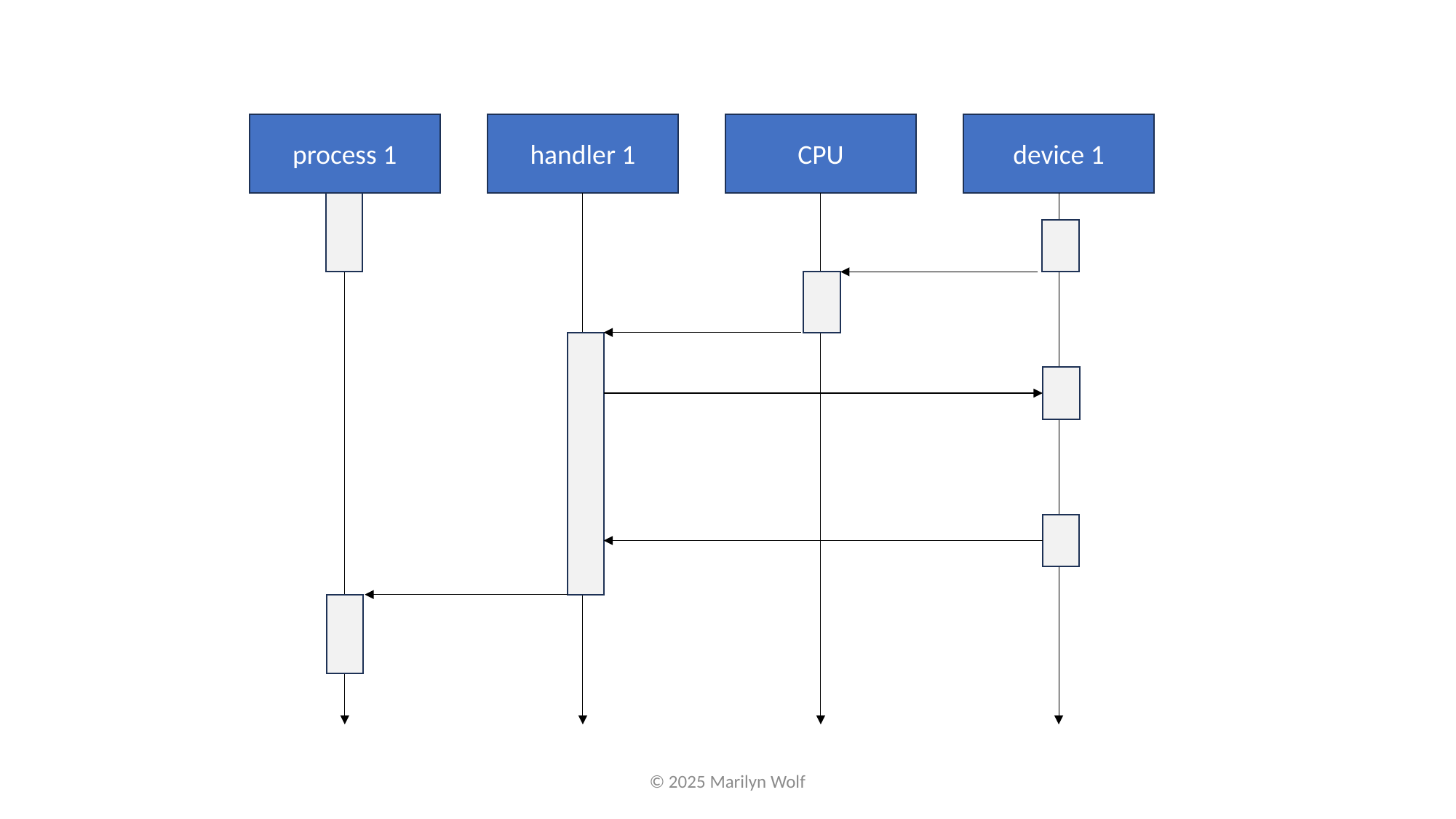

process 1
handler 1
CPU
device 1

© 2025 Marilyn Wolf